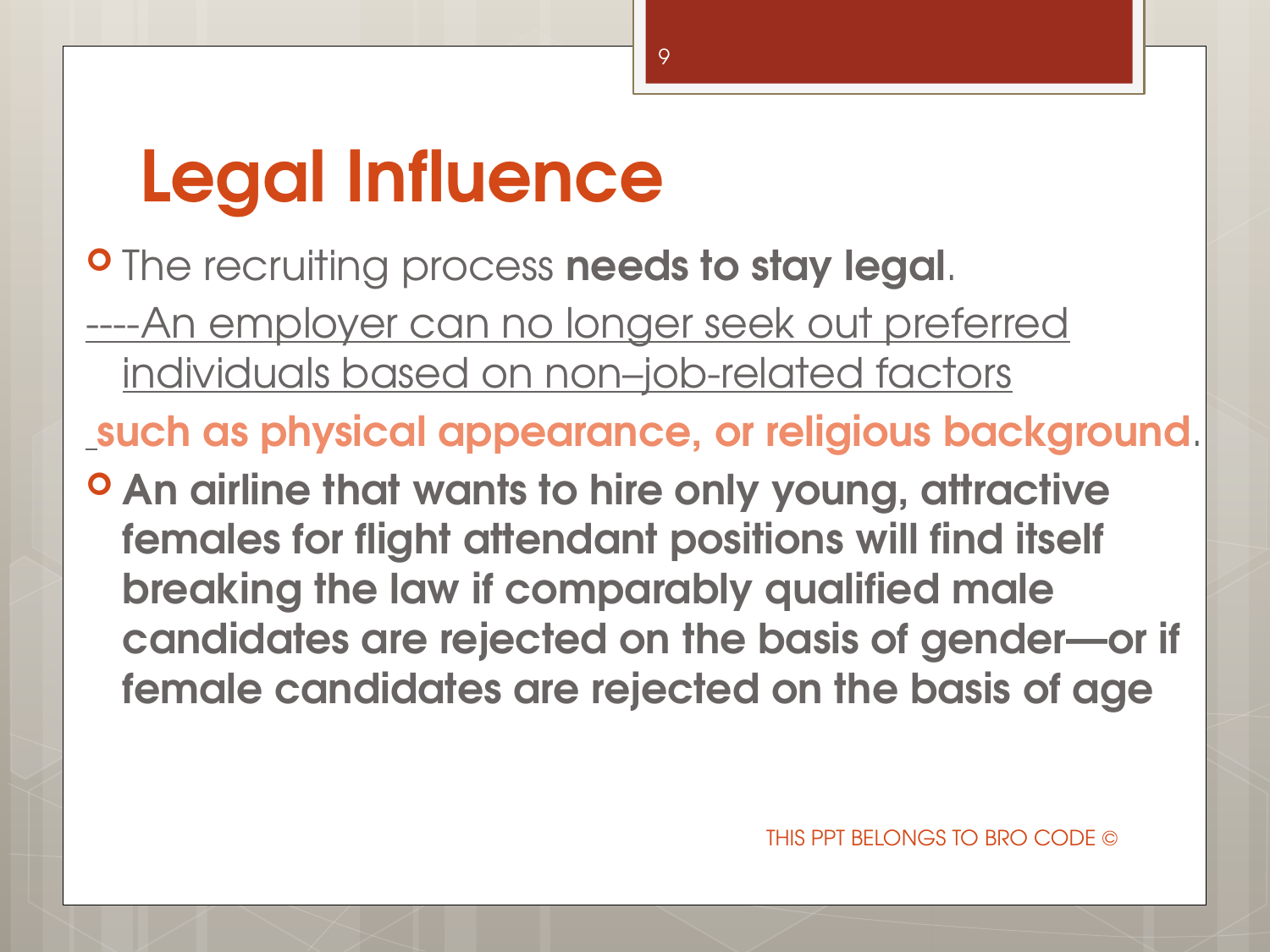

9
# Legal Influence
The recruiting process needs to stay legal.
----An employer can no longer seek out preferred individuals based on non–job-related factors
 such as physical appearance, or religious background.
An airline that wants to hire only young, attractive females for flight attendant positions will find itself breaking the law if comparably qualified male candidates are rejected on the basis of gender—or if female candidates are rejected on the basis of age

THIS PPT BELONGS TO BRO CODE ©